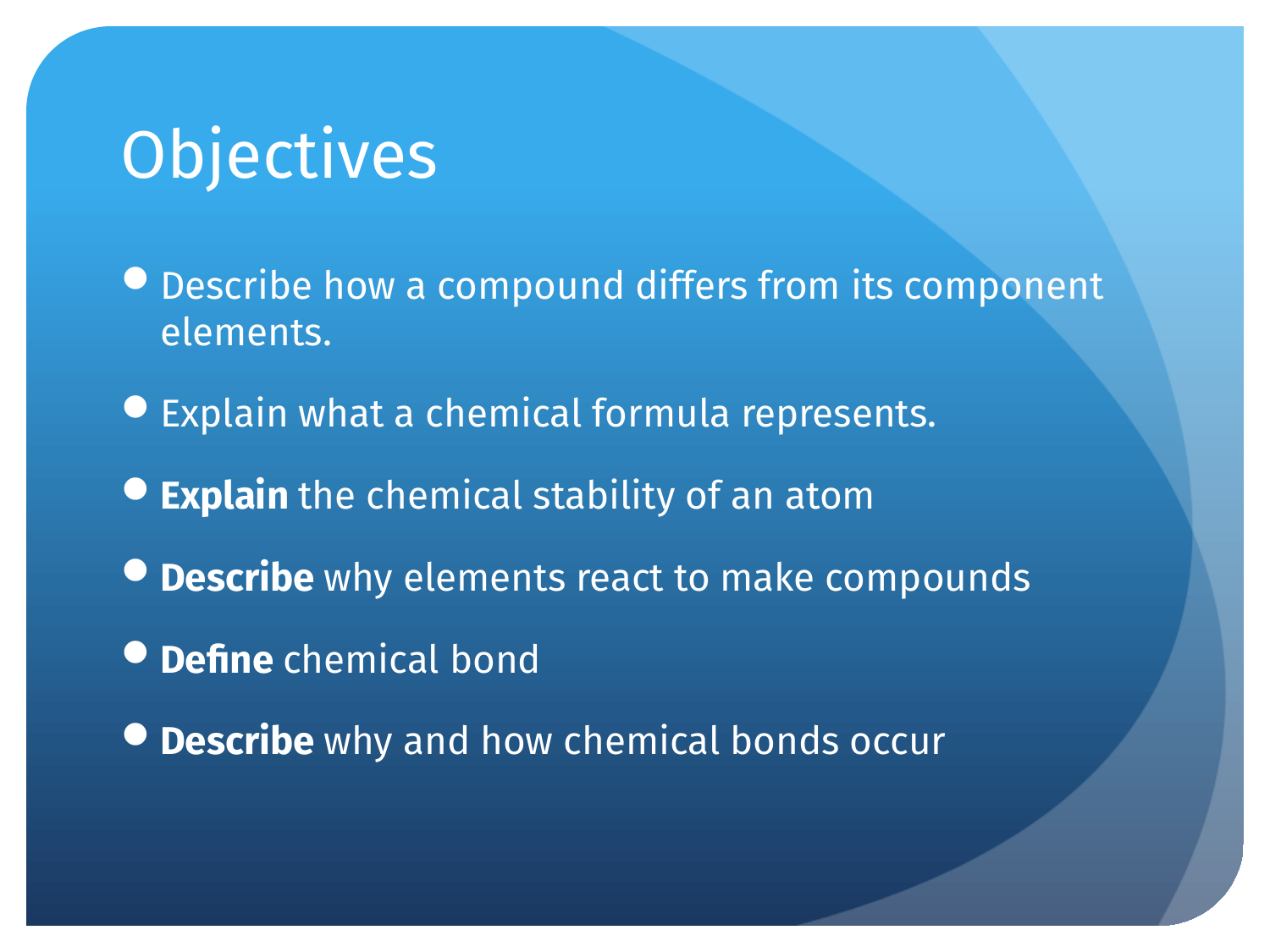

# Objectives
Describe how a compound differs from its component elements.
Explain what a chemical formula represents.
Explain the chemical stability of an atom
Describe why elements react to make compounds
Define chemical bond
Describe why and how chemical bonds occur